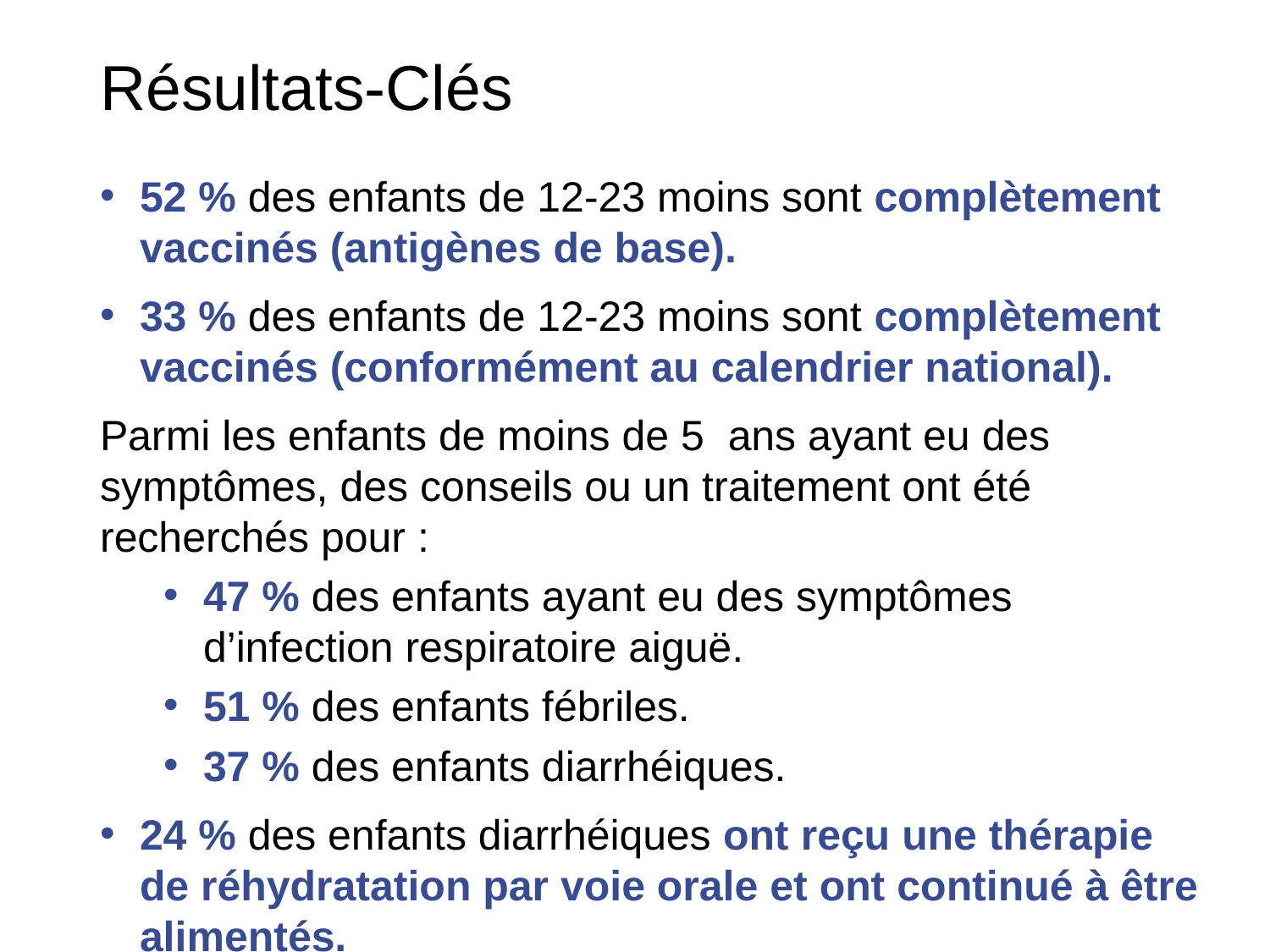

# Résultats-Clés
52 % des enfants de 12-23 moins sont complètement vaccinés (antigènes de base).
33 % des enfants de 12-23 moins sont complètement vaccinés (conformément au calendrier national).
Parmi les enfants de moins de 5  ans ayant eu des symptômes, des conseils ou un traitement ont été recherchés pour :
47 % des enfants ayant eu des symptômes d’infection respiratoire aiguë.
51 % des enfants fébriles.
37 % des enfants diarrhéiques.
24 % des enfants diarrhéiques ont reçu une thérapie de réhydratation par voie orale et ont continué à être alimentés.